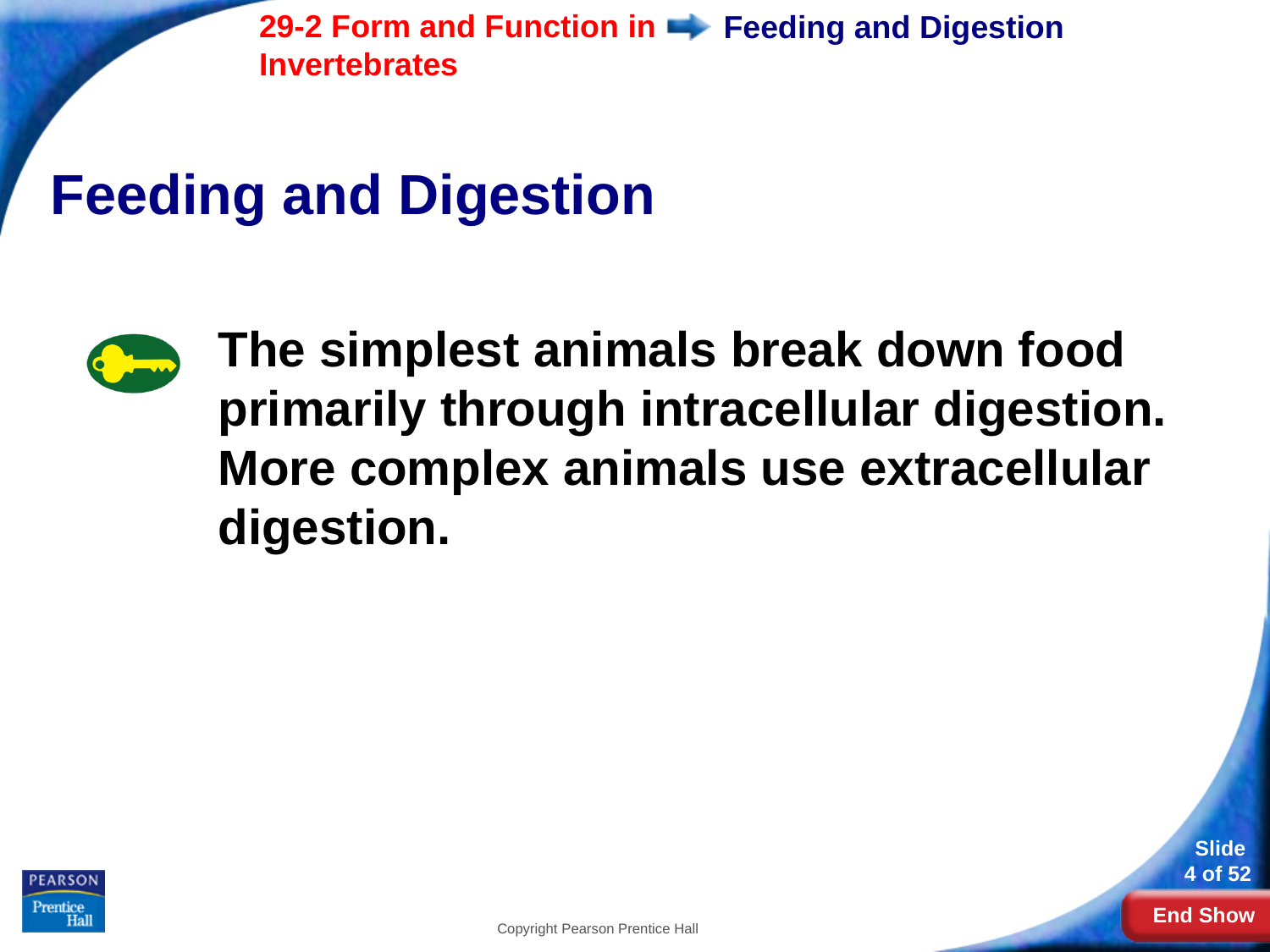

# Feeding and Digestion
Feeding and Digestion
The simplest animals break down food primarily through intracellular digestion. More complex animals use extracellular digestion.

Copyright Pearson Prentice Hall